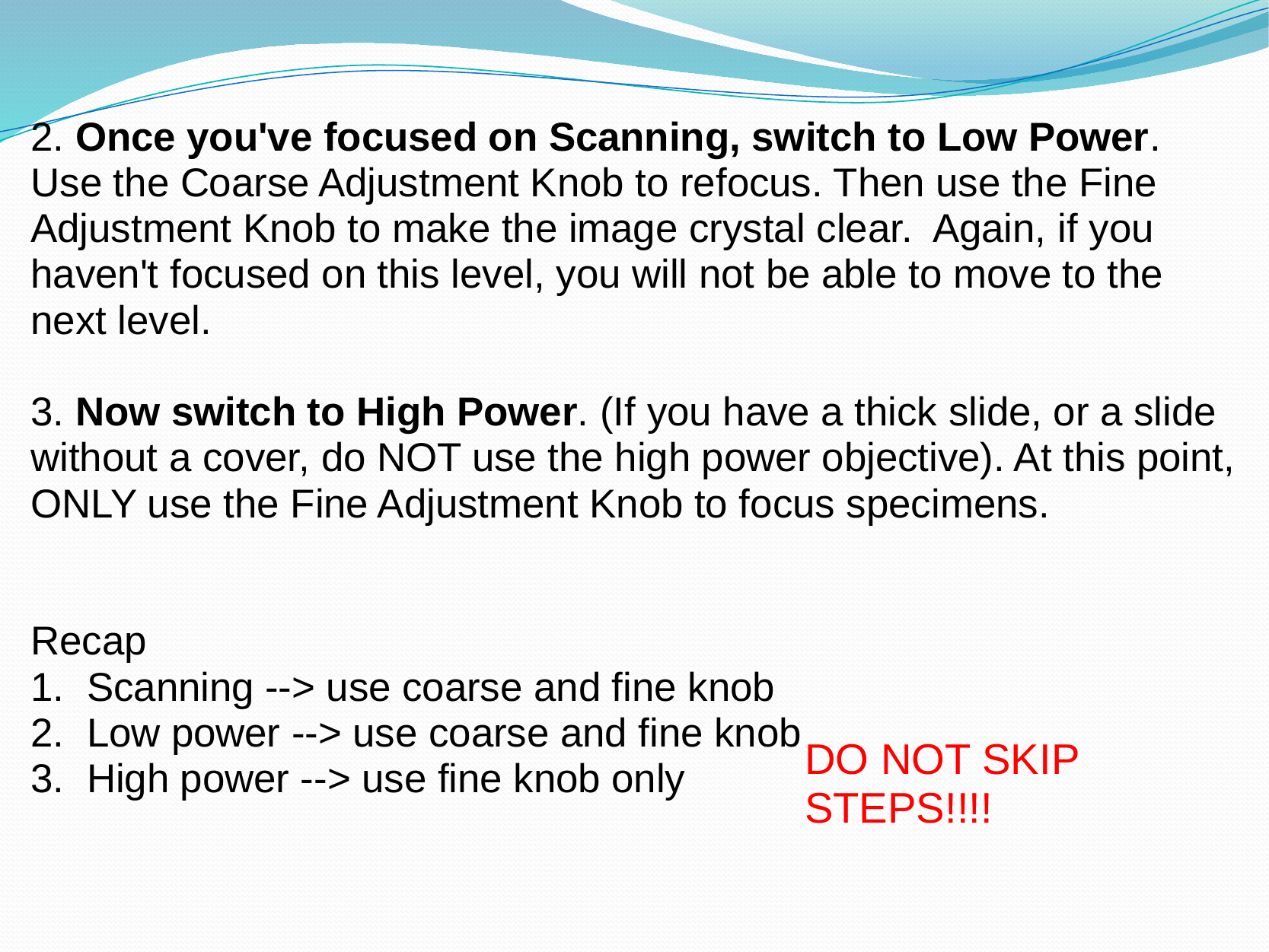

2. Once you've focused on Scanning, switch to Low Power. Use the Coarse Adjustment Knob to refocus. Then use the Fine Adjustment Knob to make the image crystal clear.  Again, if you haven't focused on this level, you will not be able to move to the next level.

3. Now switch to High Power. (If you have a thick slide, or a slide without a cover, do NOT use the high power objective). At this point, ONLY use the Fine Adjustment Knob to focus specimens.

Recap
1.  Scanning --> use coarse and fine knob
2.  Low power --> use coarse and fine knob
3.  High power --> use fine knob only
DO NOT SKIP STEPS!!!!